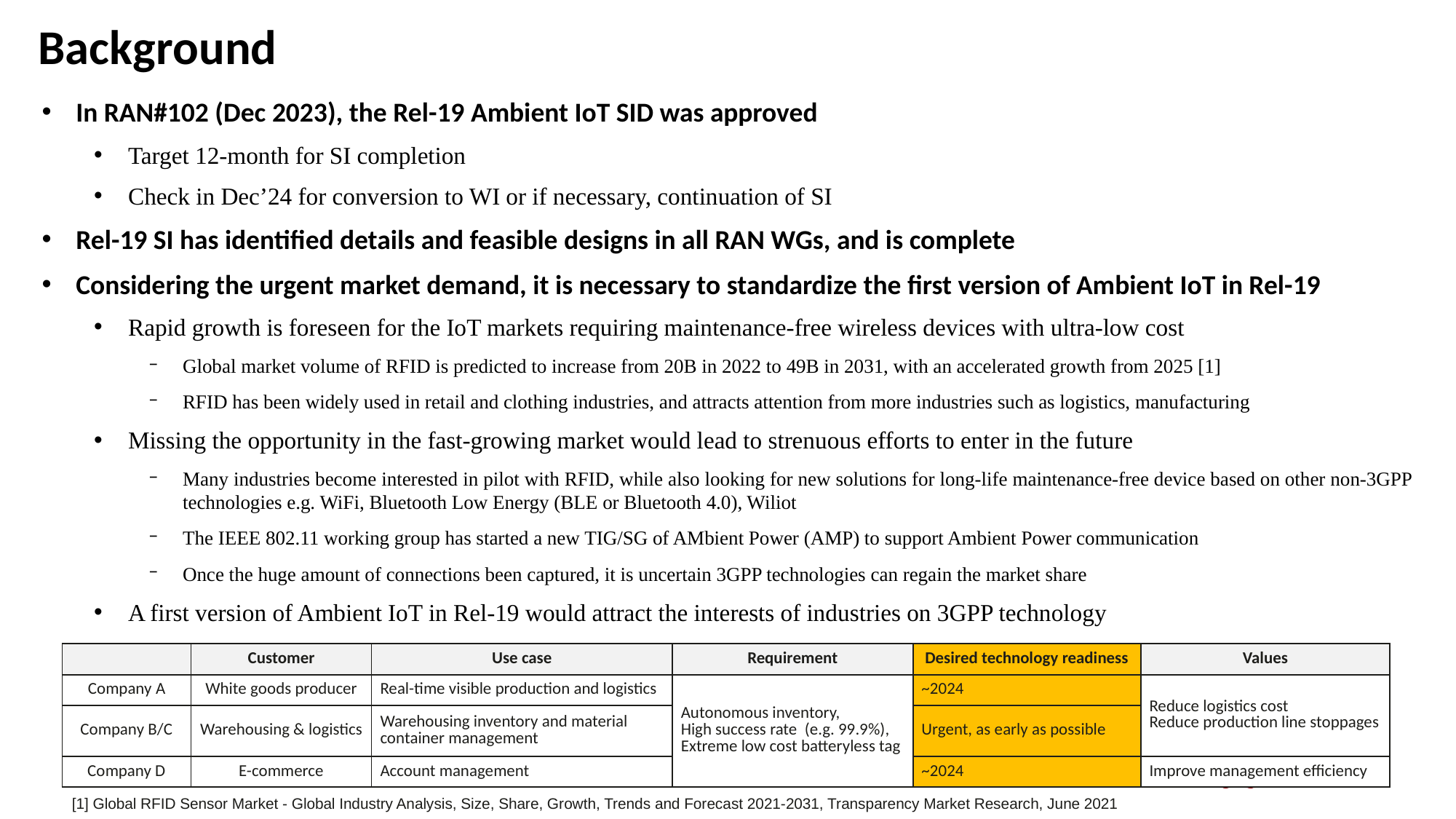

Background
In RAN#102 (Dec 2023), the Rel-19 Ambient IoT SID was approved
Target 12-month for SI completion
Check in Dec’24 for conversion to WI or if necessary, continuation of SI
Rel-19 SI has identified details and feasible designs in all RAN WGs, and is complete
Considering the urgent market demand, it is necessary to standardize the first version of Ambient IoT in Rel-19
Rapid growth is foreseen for the IoT markets requiring maintenance-free wireless devices with ultra-low cost
Global market volume of RFID is predicted to increase from 20B in 2022 to 49B in 2031, with an accelerated growth from 2025 [1]
RFID has been widely used in retail and clothing industries, and attracts attention from more industries such as logistics, manufacturing
Missing the opportunity in the fast-growing market would lead to strenuous efforts to enter in the future
Many industries become interested in pilot with RFID, while also looking for new solutions for long-life maintenance-free device based on other non-3GPP technologies e.g. WiFi, Bluetooth Low Energy (BLE or Bluetooth 4.0), Wiliot
The IEEE 802.11 working group has started a new TIG/SG of AMbient Power (AMP) to support Ambient Power communication
Once the huge amount of connections been captured, it is uncertain 3GPP technologies can regain the market share
A first version of Ambient IoT in Rel-19 would attract the interests of industries on 3GPP technology
|  | Customer | Use case | Requirement | Desired technology readiness | Values |
| --- | --- | --- | --- | --- | --- |
| Company A | White goods producer | Real-time visible production and logistics | Autonomous inventory, High success rate (e.g. 99.9%), Extreme low cost batteryless tag | ~2024 | Reduce logistics cost Reduce production line stoppages |
| Company B/C | Warehousing & logistics | Warehousing inventory and material container management |  | Urgent, as early as possible |  |
| Company D | E-commerce | Account management |  | ~2024 | Improve management efficiency |
[1] Global RFID Sensor Market - Global Industry Analysis, Size, Share, Growth, Trends and Forecast 2021-2031, Transparency Market Research, June 2021